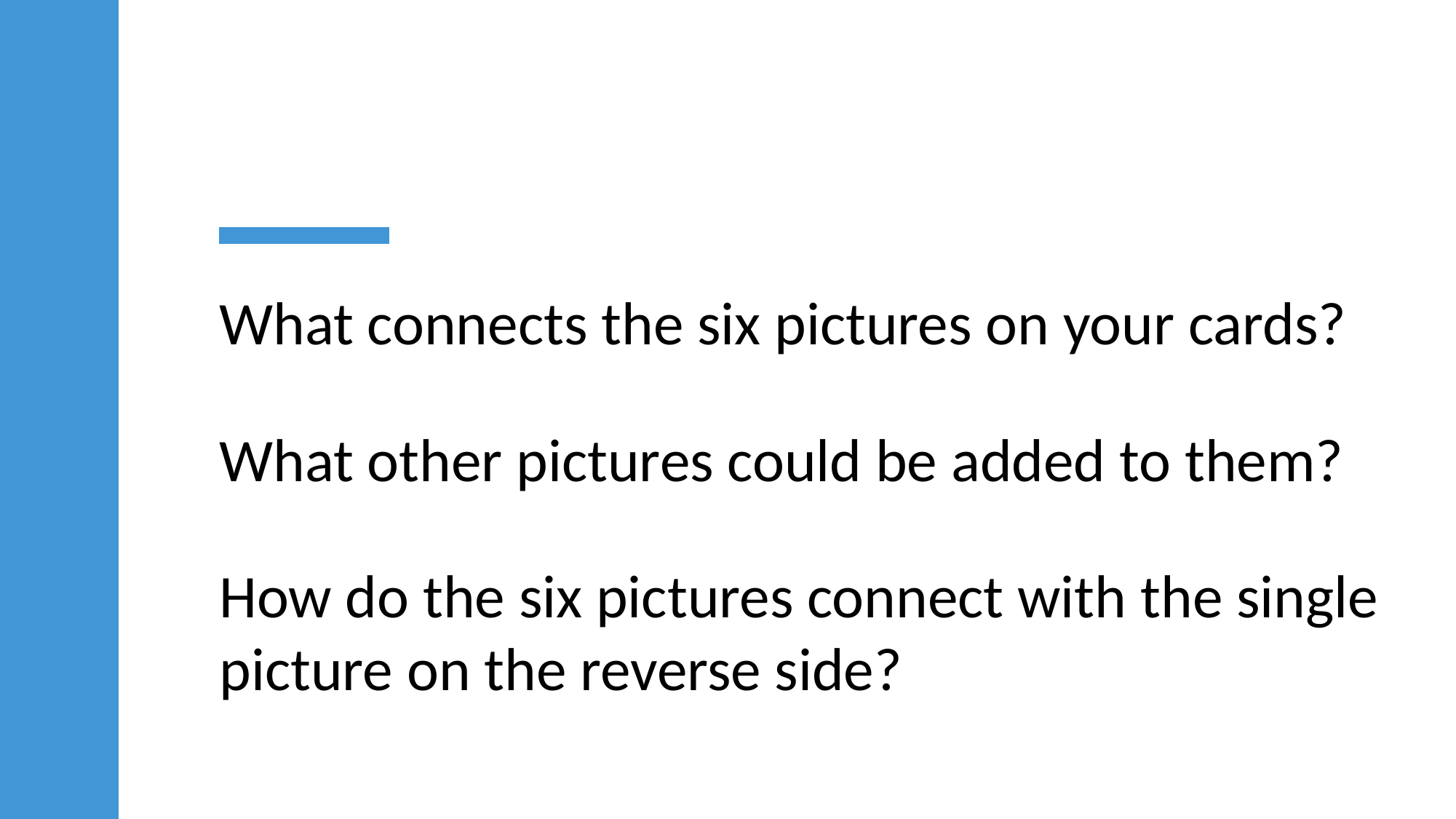

What connects the six pictures on your cards?
What other pictures could be added to them?
How do the six pictures connect with the single picture on the reverse side?